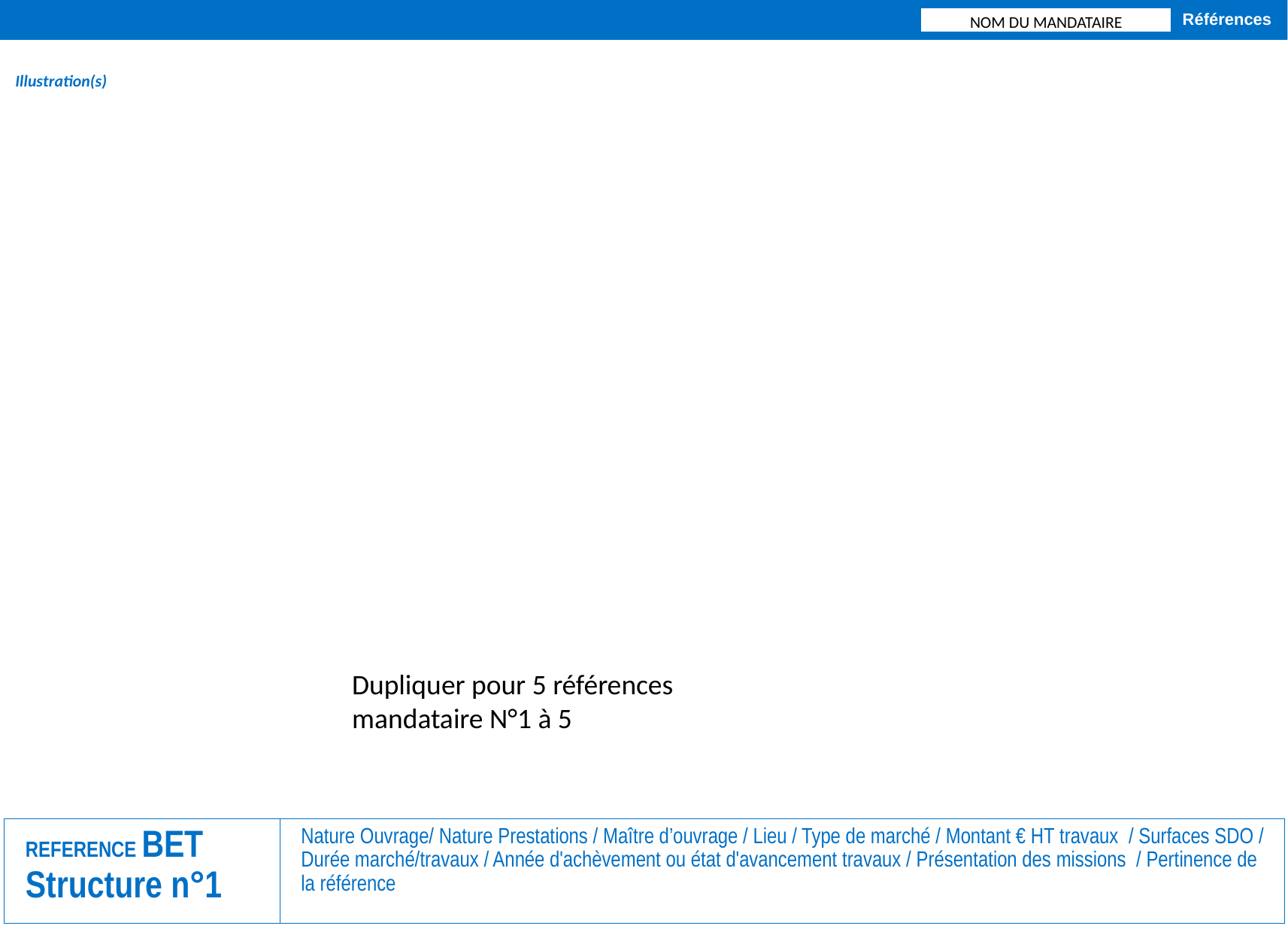

# Références
NOM DU MANDATAIRE

Illustration(s)
Dupliquer pour 5 références mandataire N°1 à 5
REFERENCE BET Structure n°1

Nature Ouvrage/ Nature Prestations / Maître d’ouvrage / Lieu / Type de marché / Montant € HT travaux  / Surfaces SDO / Durée marché/travaux / Année d'achèvement ou état d'avancement travaux / Présentation des missions  / Pertinence de la référence